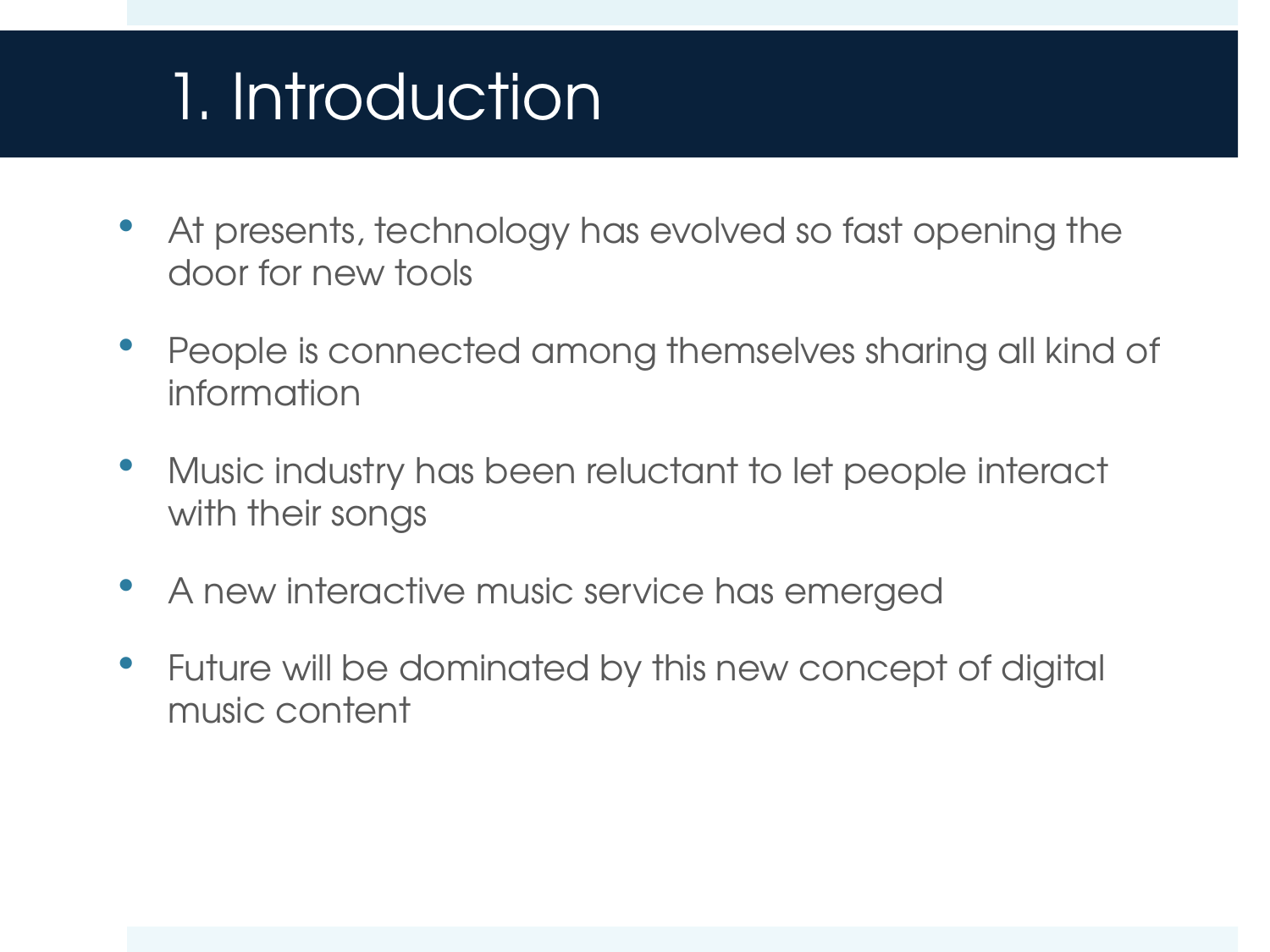

# 1. Introduction
At presents, technology has evolved so fast opening the door for new tools
People is connected among themselves sharing all kind of information
Music industry has been reluctant to let people interact with their songs
A new interactive music service has emerged
Future will be dominated by this new concept of digital music content